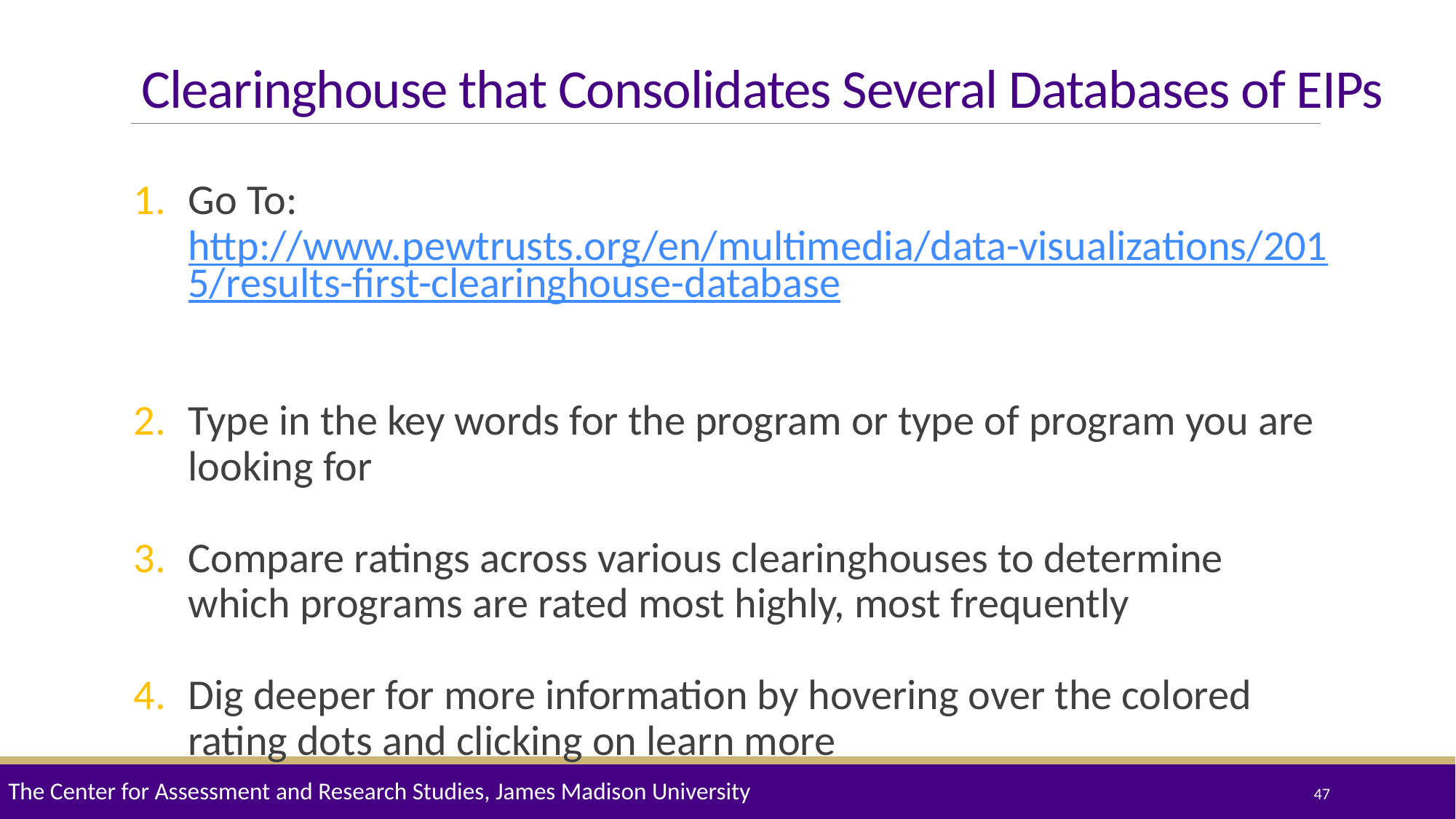

# Clearinghouse that Consolidates Several Databases of EIPs

Go To:  http://www.pewtrusts.org/en/multimedia/data-visualizations/2015/results-first-clearinghouse-database

Type in the key words for the program or type of program you are looking for

Compare ratings across various clearinghouses to determine which programs are rated most highly, most frequently

Dig deeper for more information by hovering over the colored rating dots and clicking on learn more

The Center for Assessment and Research Studies, James Madison University
47